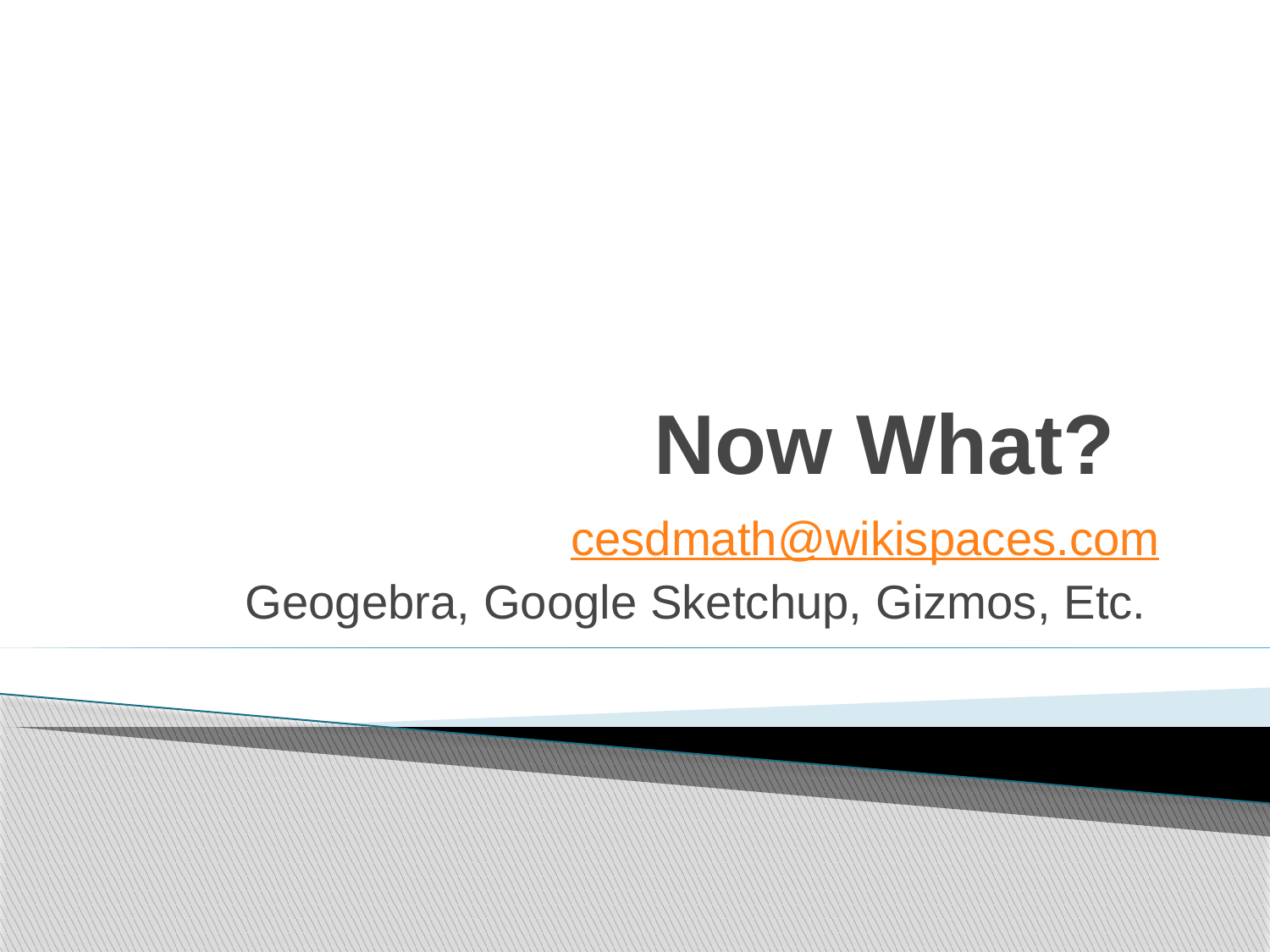

# Now What?
cesdmath@wikispaces.com
Geogebra, Google Sketchup, Gizmos, Etc.